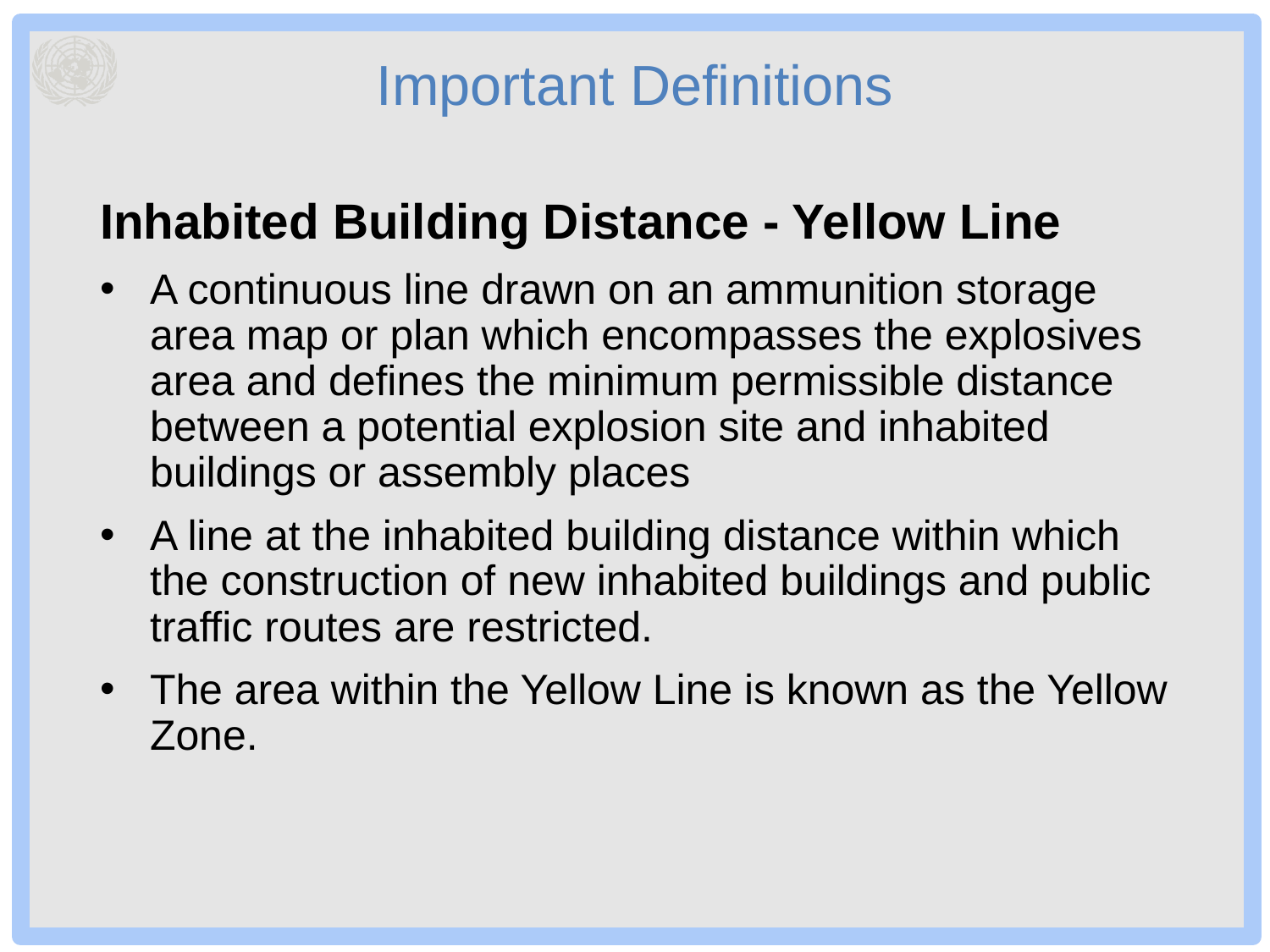

# Important Definitions
Inhabited Building Distance - Yellow Line
A continuous line drawn on an ammunition storage area map or plan which encompasses the explosives area and defines the minimum permissible distance between a potential explosion site and inhabited buildings or assembly places
A line at the inhabited building distance within which the construction of new inhabited buildings and public traffic routes are restricted.
The area within the Yellow Line is known as the Yellow Zone.